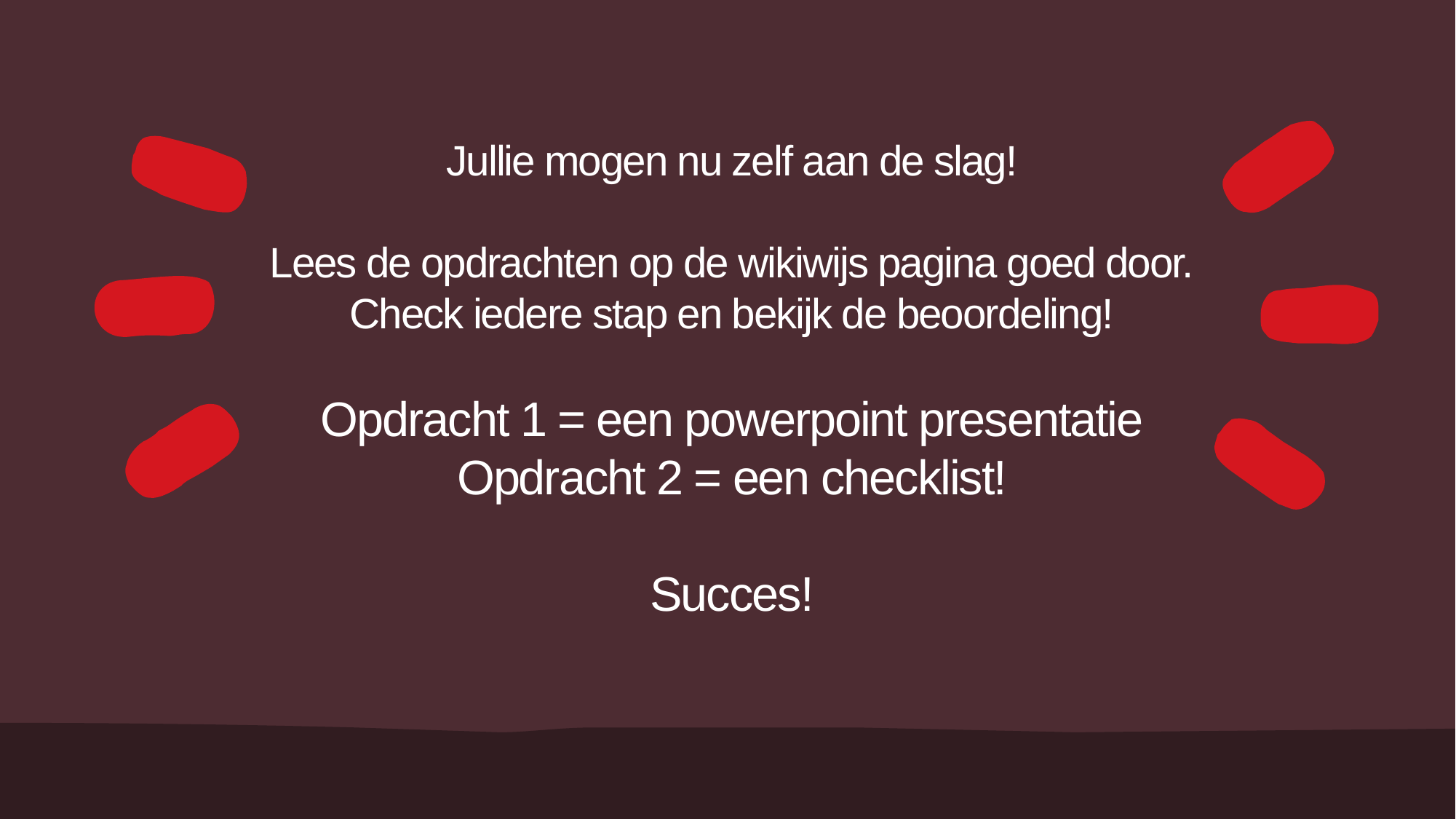

# Jullie mogen nu zelf aan de slag! Lees de opdrachten op de wikiwijs pagina goed door. Check iedere stap en bekijk de beoordeling! Opdracht 1 = een powerpoint presentatie Opdracht 2 = een checklist! Succes!